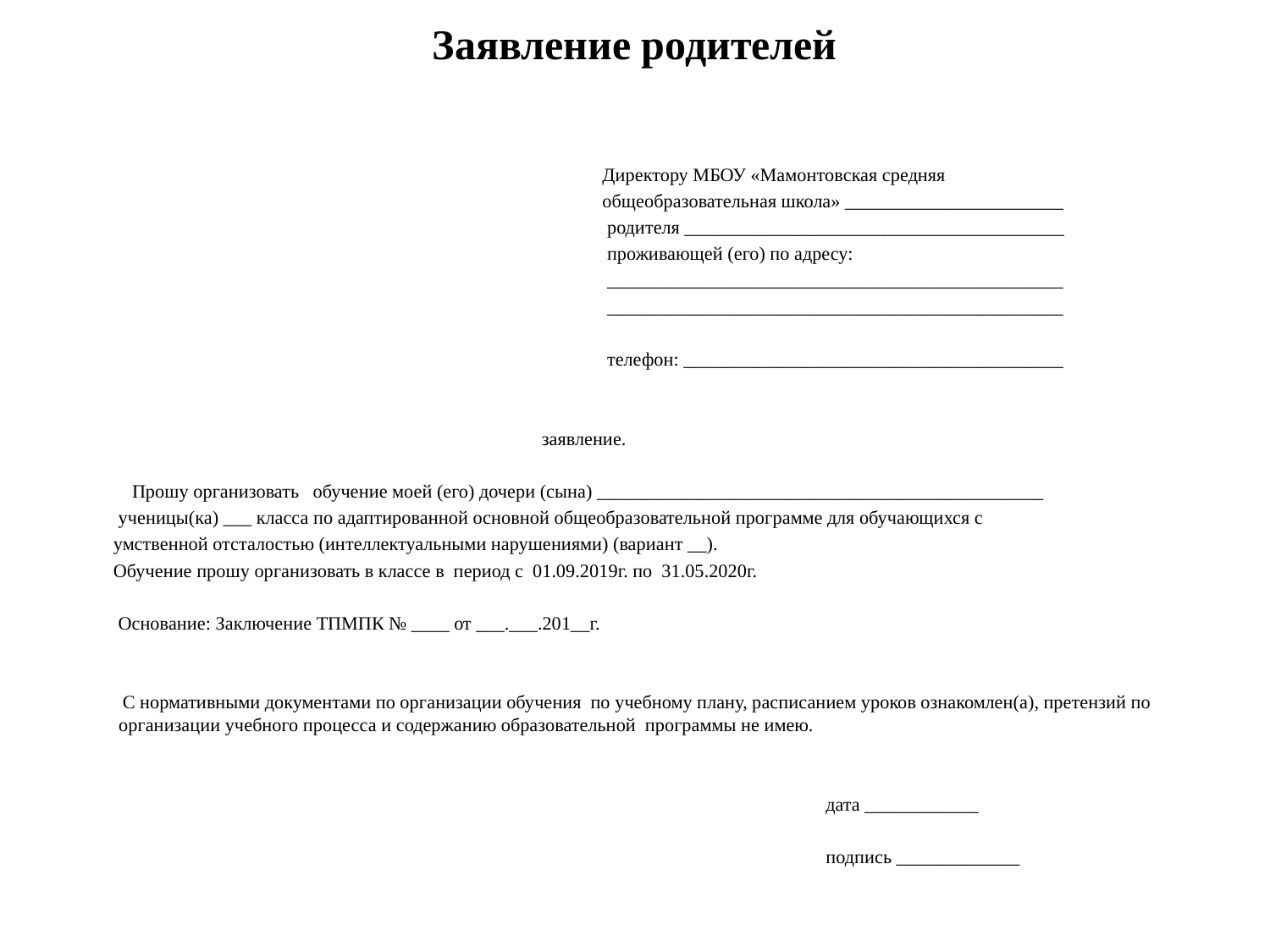

# Заявление родителей
                                                                                                                 Директору МБОУ «Мамонтовская средняя
                                                                                                                 общеобразовательная школа» _______________________
                                                                                                                  родителя ________________________________________
                                                                                                                  проживающей (его) по адресу:
                                                                                                                  ________________________________________________
                                                                                                                  ________________________________________________

                                                                                                                  телефон: ________________________________________

                                                                                                    заявление.

            Прошу организовать   обучение моей (его) дочери (сына) _______________________________________________
         ученицы(ка) ___ класса по адаптированной основной общеобразовательной программе для обучающихся с
        умственной отсталостью (интеллектуальными нарушениями) (вариант __).
        Обучение прошу организовать в классе в  период с  01.09.2019г. по  31.05.2020г.

         Основание: Заключение ТПМПК № ____ от ___.___.201__г.

          С нормативными документами по организации обучения  по учебному плану, расписанием уроков ознакомлен(а), претензий по организации учебного процесса и содержанию образовательной  программы не имею.

                                                                                                                                                                 дата ____________

                                                                                                                                                                 подпись _____________